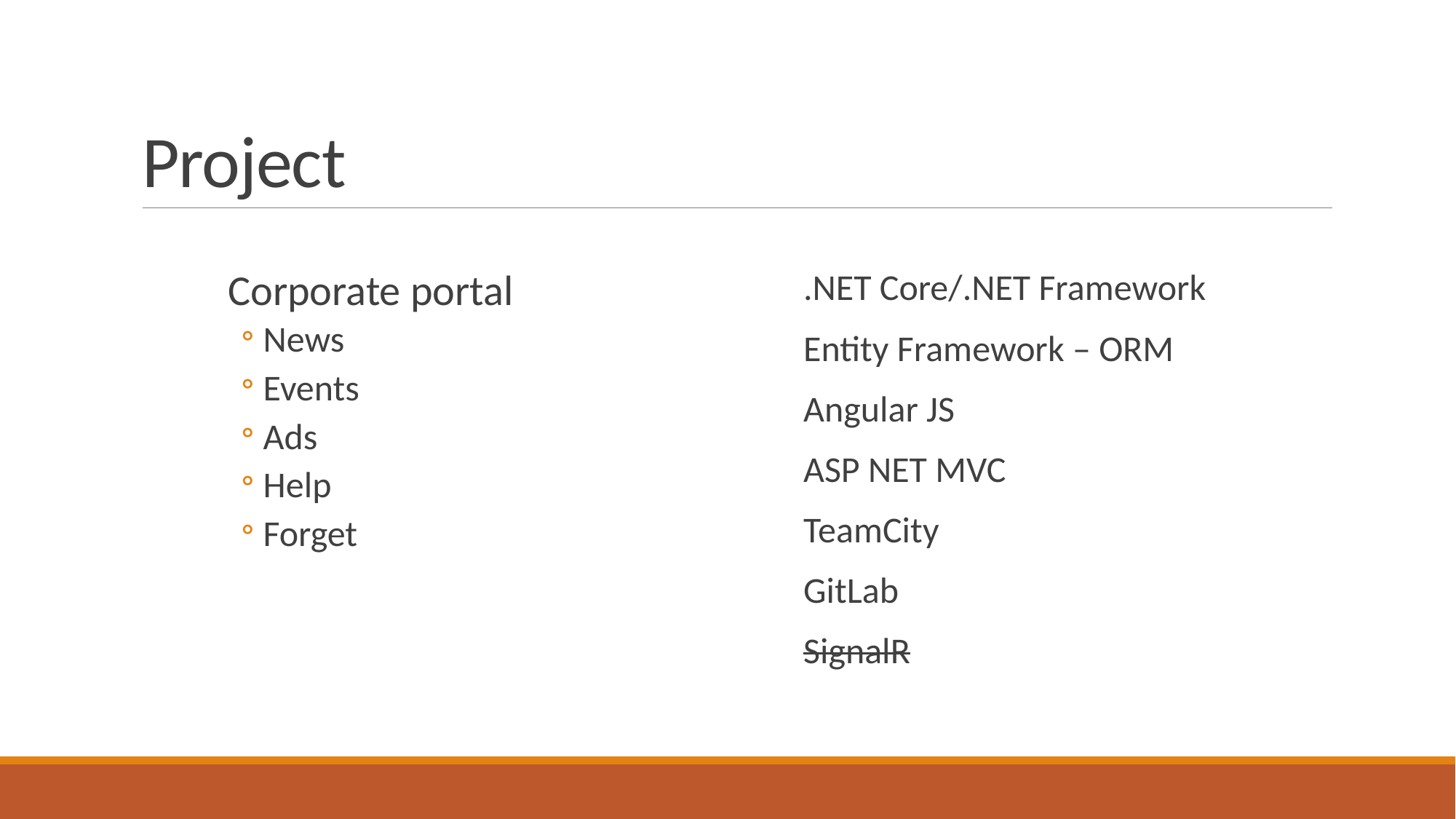

# Project
.NET Core/.NET Framework
Entity Framework – ORM
Angular JS
ASP NET MVC
TeamCity
GitLab
SignalR

Corporate portal
News
Events
Ads
Help
Forget